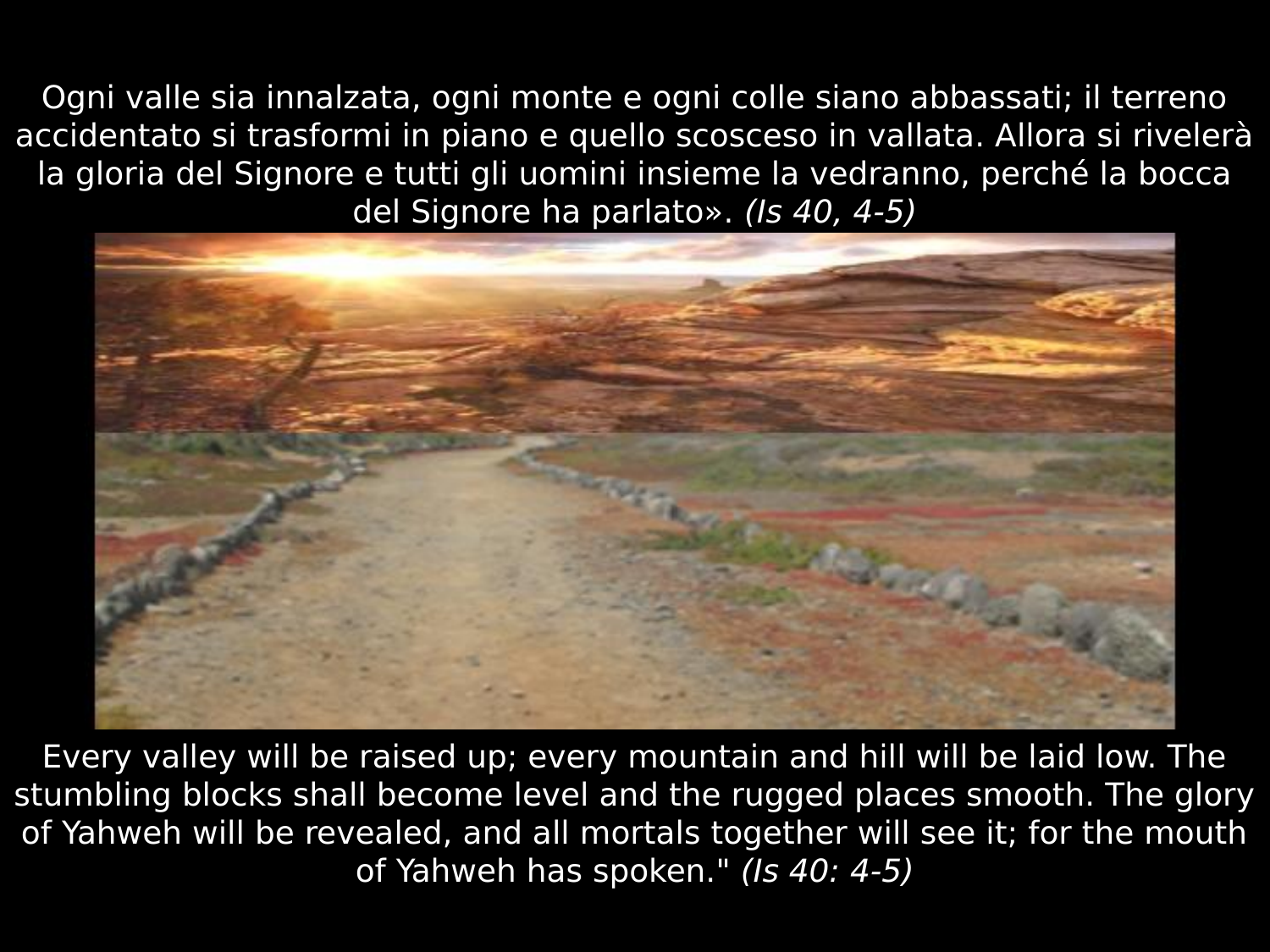

# Ogni valle sia innalzata, ogni monte e ogni colle siano abbassati; il terreno accidentato si trasformi in piano e quello scosceso in vallata. Allora si rivelerà la gloria del Signore e tutti gli uomini insieme la vedranno, perché la bocca del Signore ha parlato». (Is 40, 4-5)
Every valley will be raised up; every mountain and hill will be laid low. The stumbling blocks shall become level and the rugged places smooth. The glory of Yahweh will be revealed, and all mortals together will see it; for the mouth of Yahweh has spoken." (Is 40: 4-5)